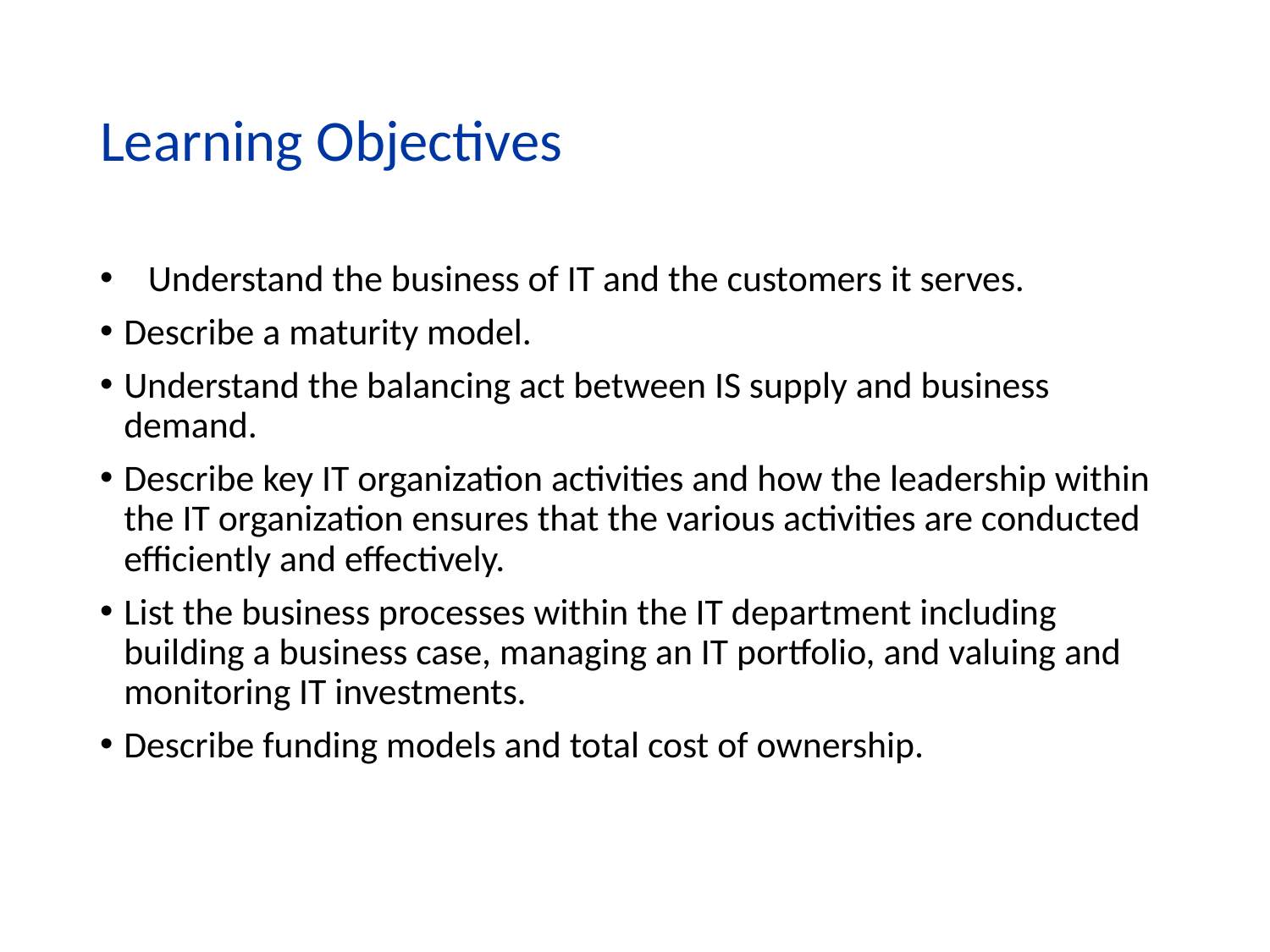

# Learning Objectives
Understand the business of IT and the customers it serves.
Describe a maturity model.
Understand the balancing act between IS supply and business demand.
Describe key IT organization activities and how the leadership within the IT organization ensures that the various activities are conducted efficiently and effectively.
List the business processes within the IT department including building a business case, managing an IT portfolio, and valuing and monitoring IT investments.
Describe funding models and total cost of ownership.